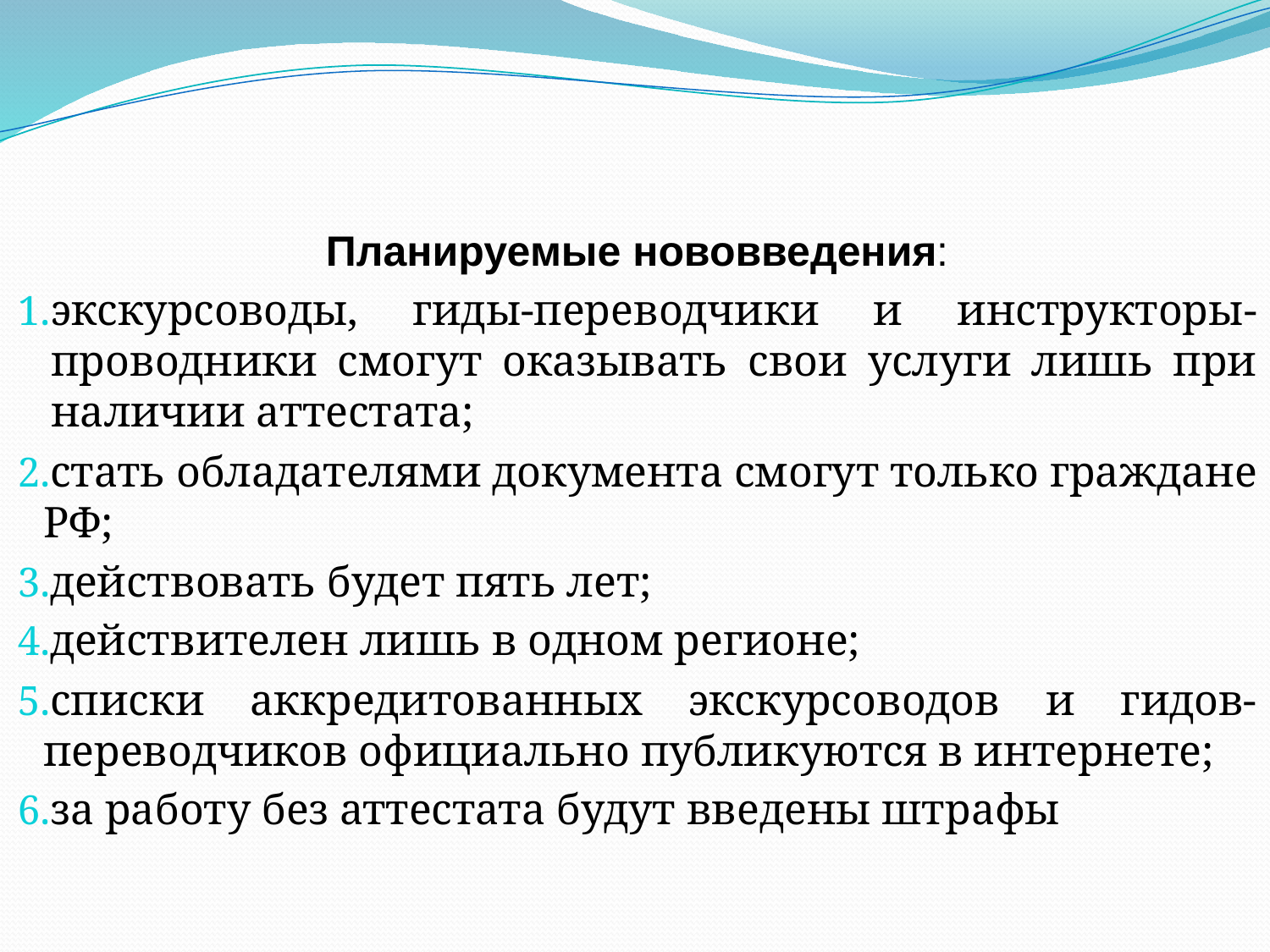

Планируемые нововведения:
экскурсоводы, гиды-переводчики и инструкторы-проводники смогут оказывать свои услуги лишь при наличии аттестата;
стать обладателями документа смогут только граждане РФ;
действовать будет пять лет;
действителен лишь в одном регионе;
списки аккредитованных экскурсоводов и гидов-переводчиков официально публикуются в интернете;
за работу без аттестата будут введены штрафы